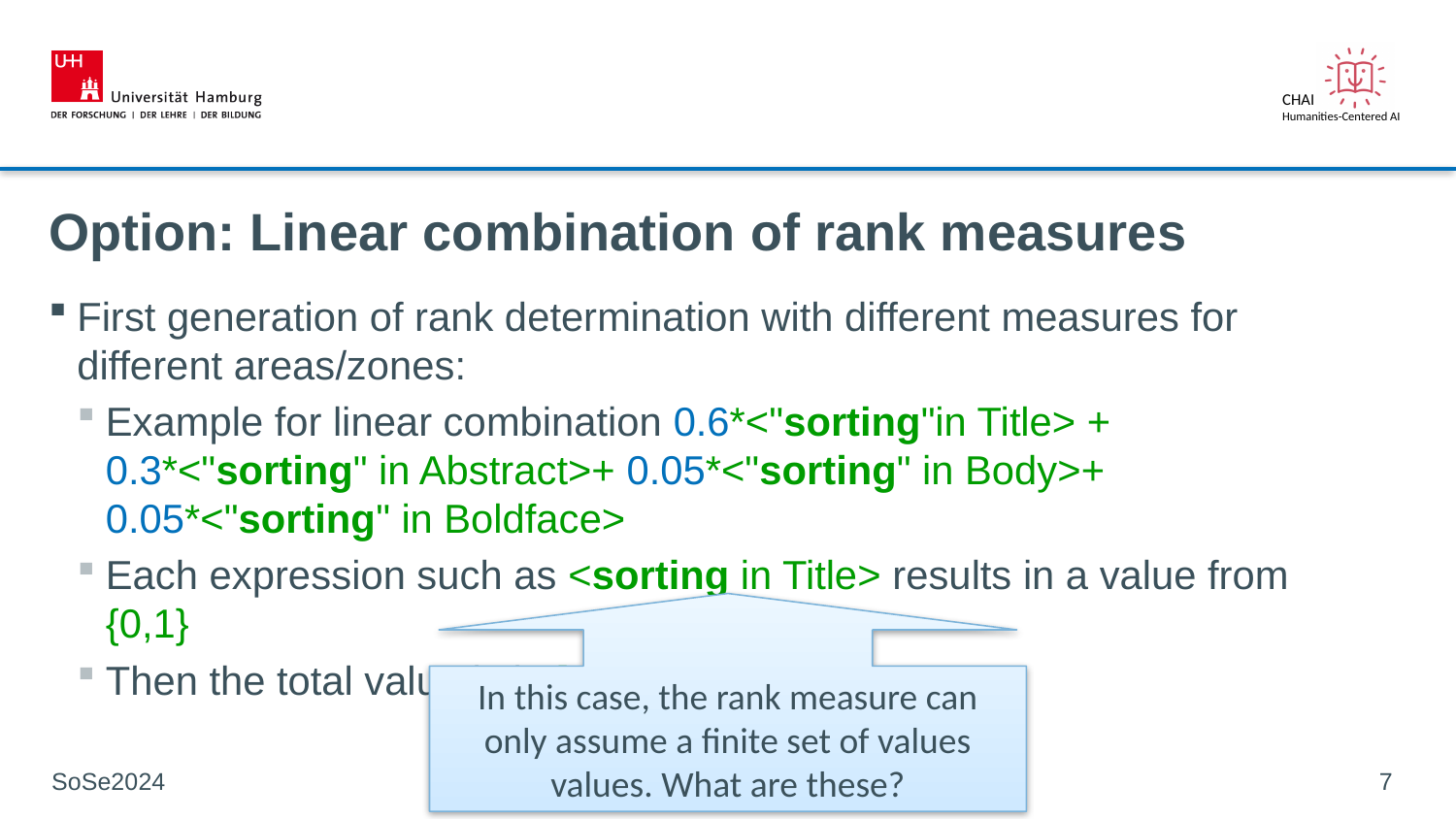

# Option: Linear combination of rank measures
First generation of rank determination with different measures for different areas/zones:
Example for linear combination 0.6*<"sorting"in Title> + 0.3*<"sorting" in Abstract>+ 0.05*<"sorting" in Body>+ 0.05*<"sorting" in Boldface>
Each expression such as <sorting in Title> results in a value from {0,1}
Then the total value is in [0,1]
In this case, the rank measure can only assume a finite set of values values. What are these?
SoSe2024
GenAI | Ralf Möller, Sylvia Melzer
7